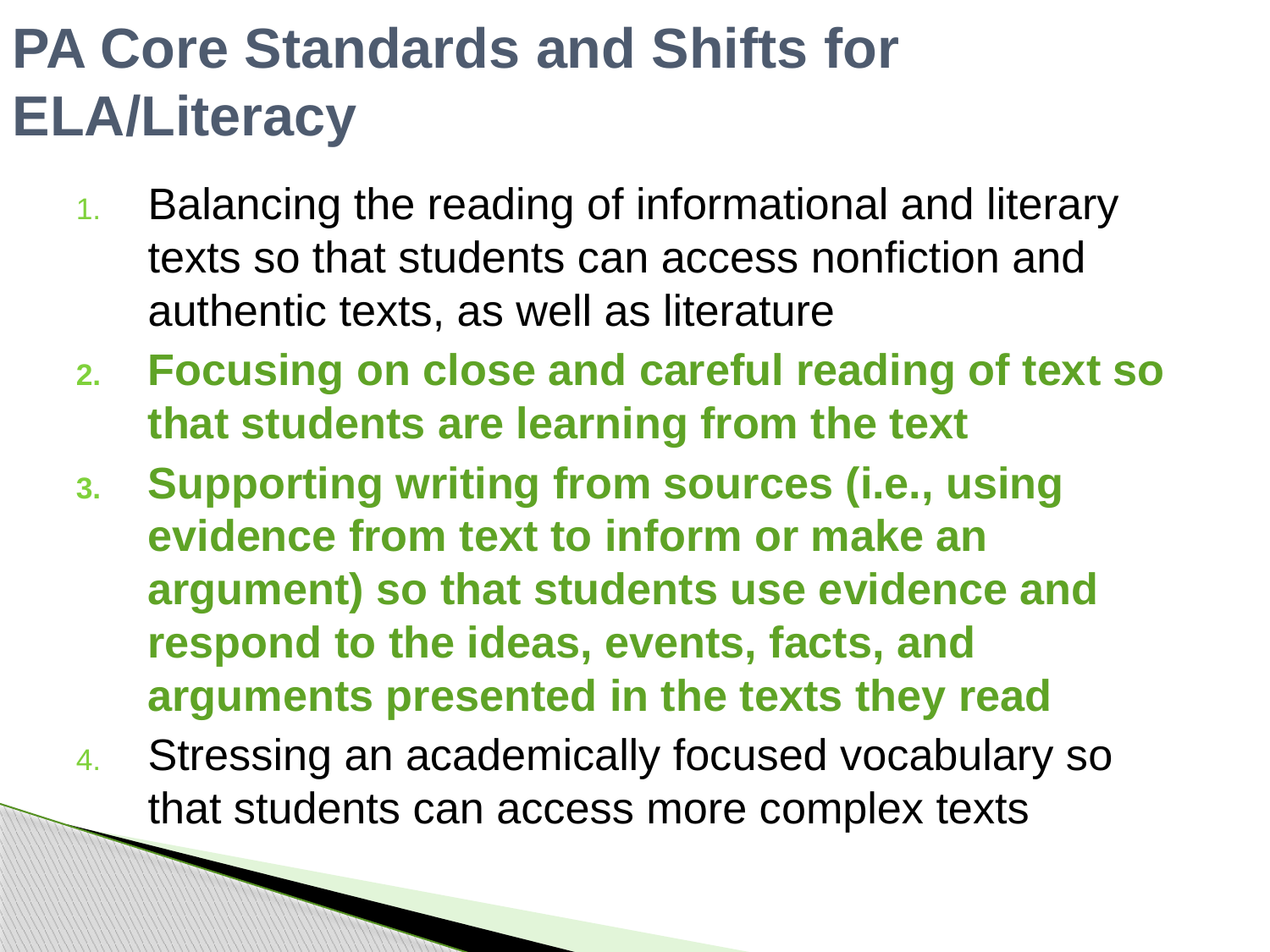

# PA Core Standards and Shifts for ELA/Literacy
Balancing the reading of informational and literary texts so that students can access nonfiction and authentic texts, as well as literature
Focusing on close and careful reading of text so that students are learning from the text
Supporting writing from sources (i.e., using evidence from text to inform or make an argument) so that students use evidence and respond to the ideas, events, facts, and arguments presented in the texts they read
Stressing an academically focused vocabulary so that students can access more complex texts